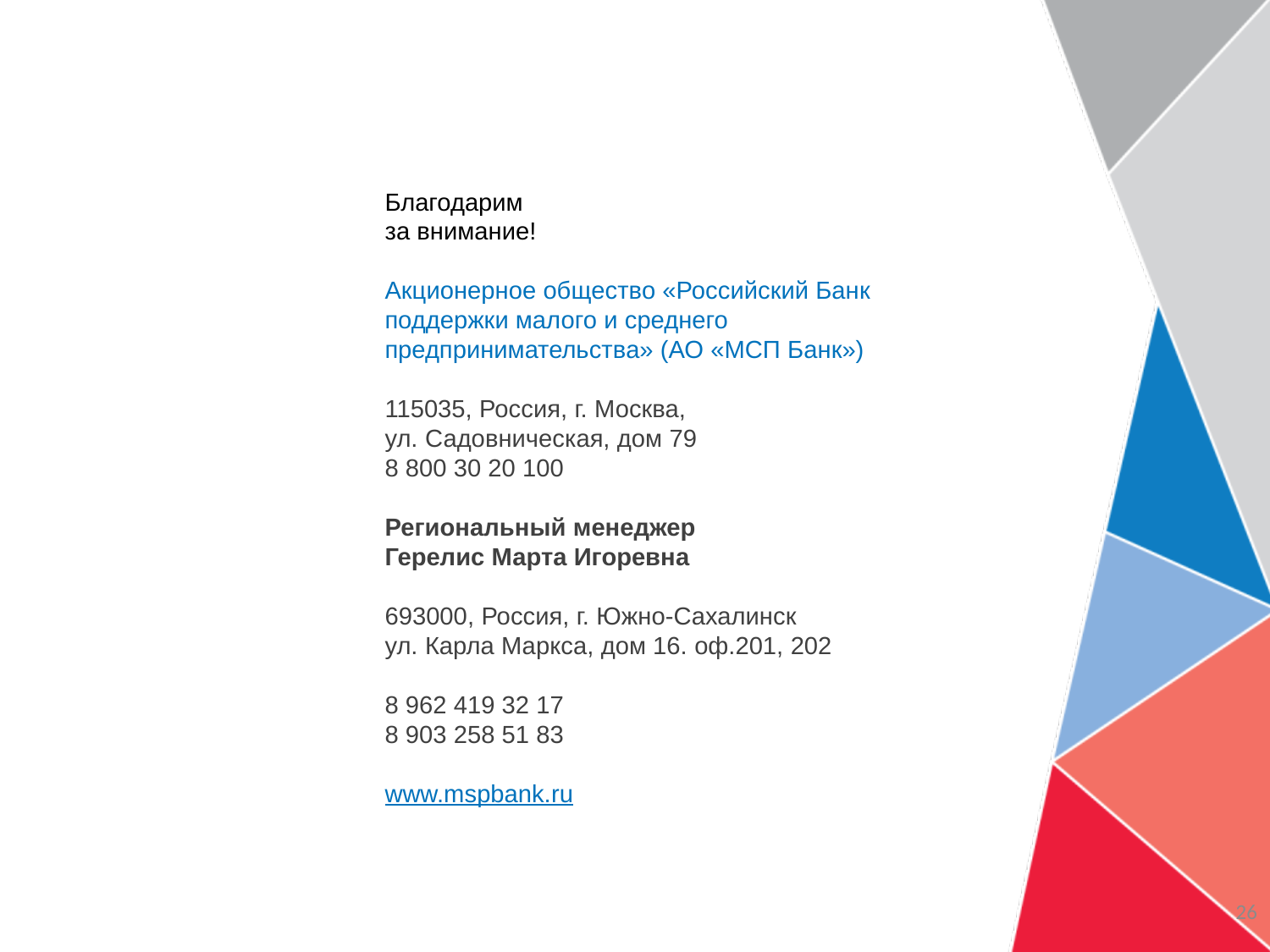

# Благодарим за внимание! Акционерное общество «Российский Банк поддержки малого и среднего предпринимательства» (АО «МСП Банк») 115035, Россия, г. Москва, ул. Садовническая, дом 79 8 800 30 20 100 Региональный менеджер Герелис Марта Игоревна 693000, Россия, г. Южно-Сахалинск ул. Карла Маркса, дом 16. оф.201, 202 8 962 419 32 17 8 903 258 51 83 www.mspbank.ru
26